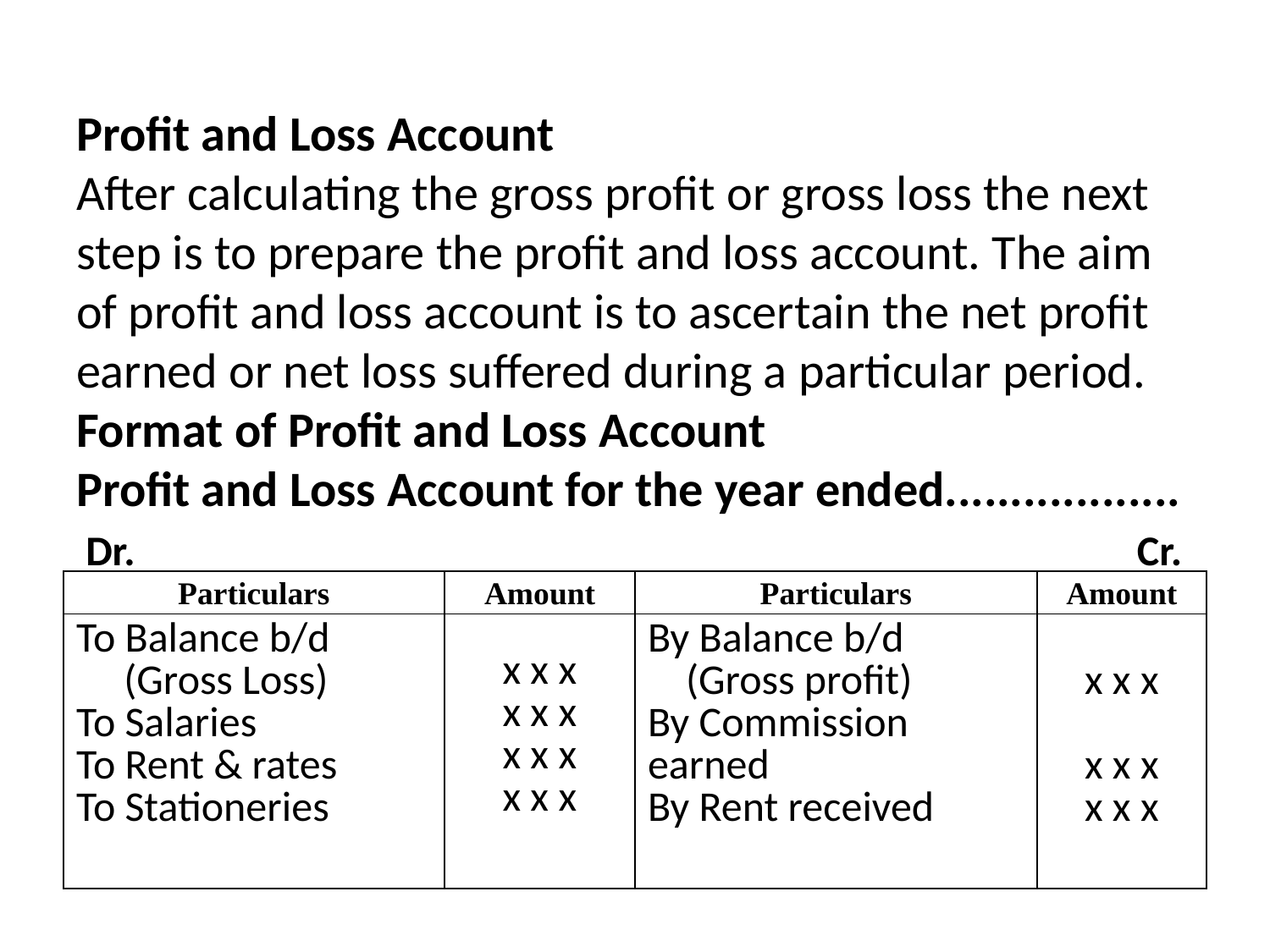

# Profit and Loss Account After calculating the gross profit or gross loss the next step is to prepare the profit and loss account. The aim of profit and loss account is to ascertain the net profit earned or net loss suffered during a particular period. Format of Profit and Loss Account Profit and Loss Account for the year ended.................. Dr.  	                                                                                                  Cr.
| Particulars | Amount | Particulars | Amount |
| --- | --- | --- | --- |
| To Balance b/d (Gross Loss) To Salaries To Rent & rates To Stationeries | x x x x x x x x x x x x | By Balance b/d (Gross profit) By Commission earned By Rent received | x x x x x x x x x |